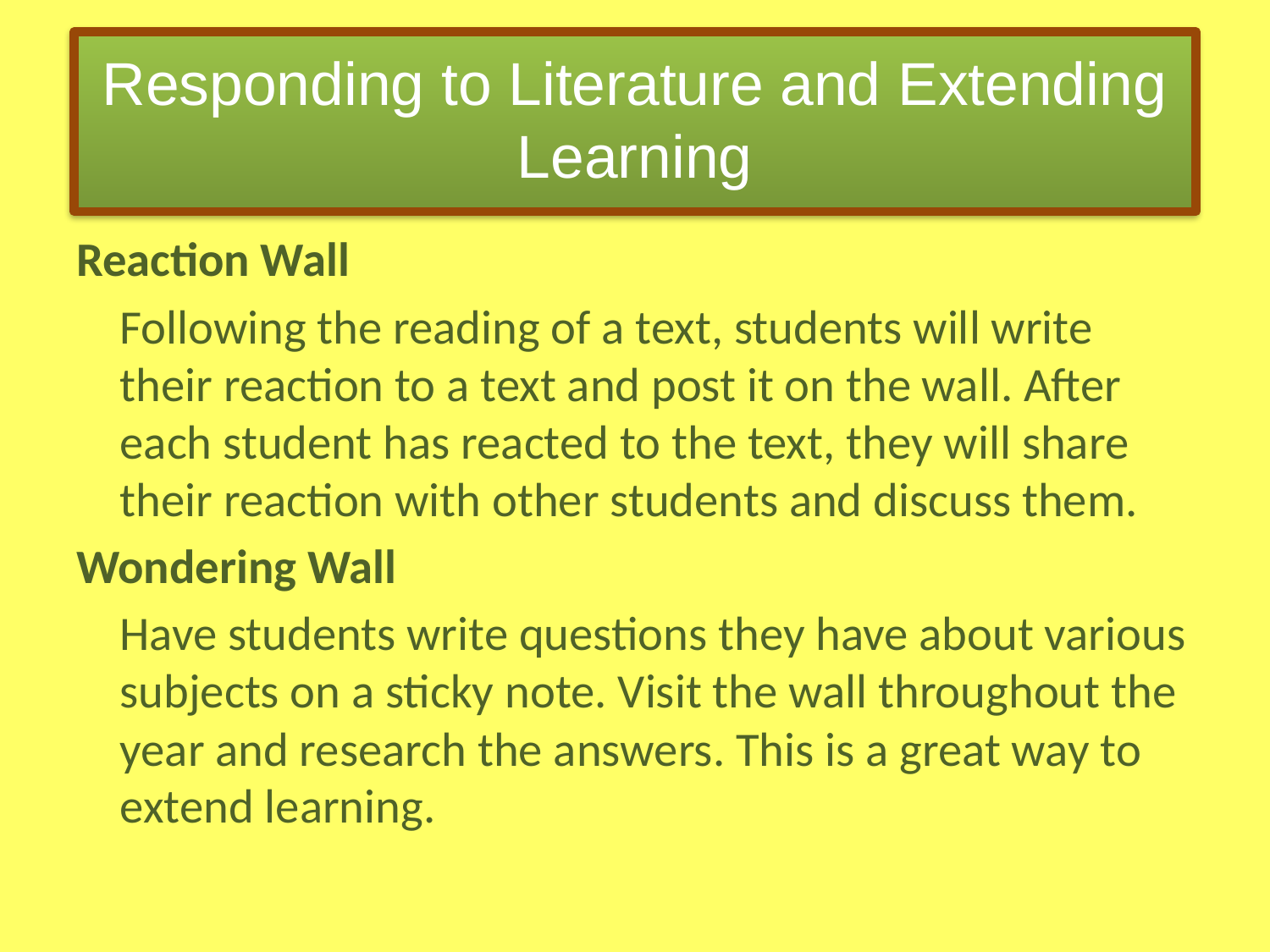

# Responding to Literature and Extending Learning
Reaction Wall
    Following the reading of a text, students will write their reaction to a text and post it on the wall. After each student has reacted to the text, they will share their reaction with other students and discuss them.
Wondering Wall
	Have students write questions they have about various subjects on a sticky note. Visit the wall throughout the year and research the answers. This is a great way to extend learning.